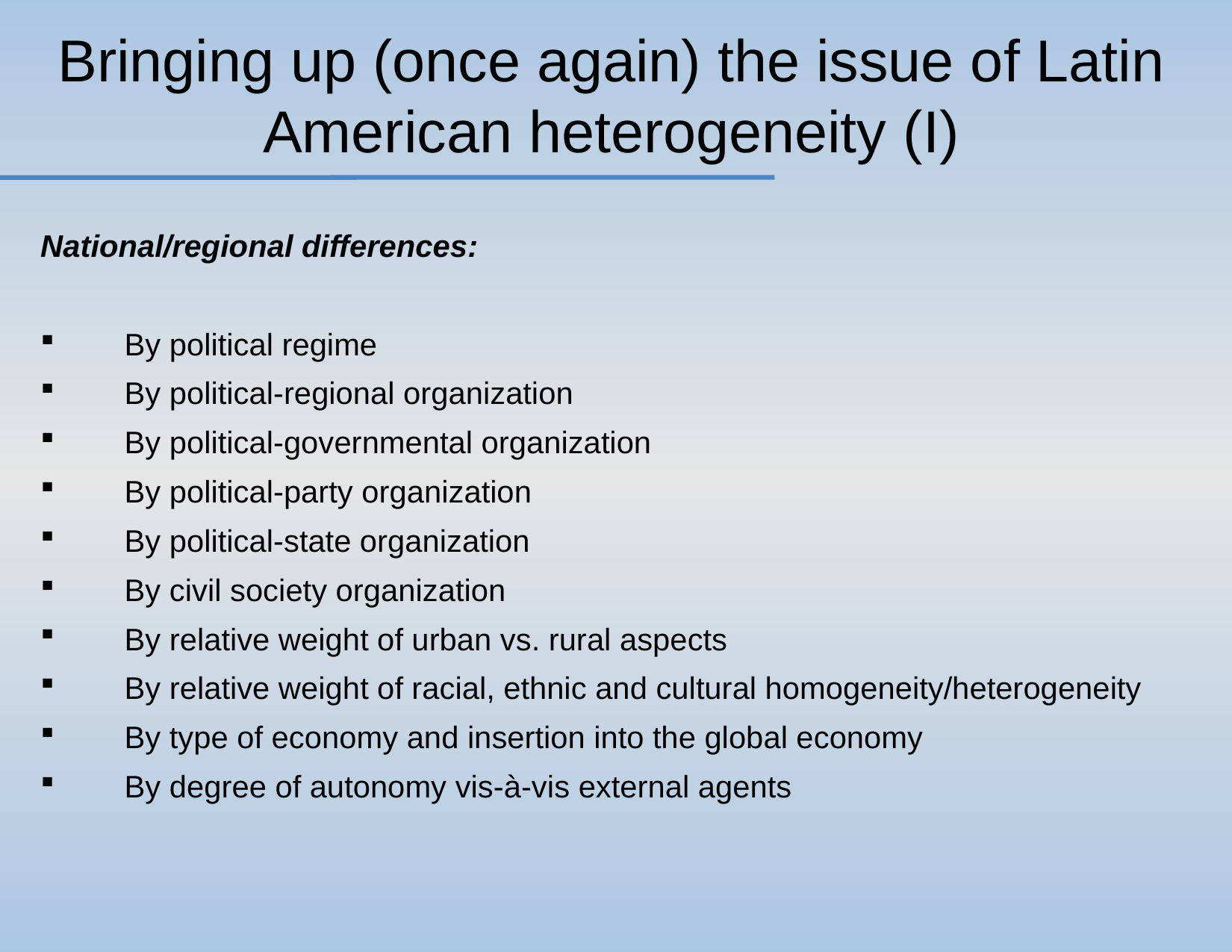

# Bringing up (once again) the issue of Latin American heterogeneity (I)

National/regional differences:

By political regime
By political-regional organization
By political-governmental organization
By political-party organization
By political-state organization
By civil society organization
By relative weight of urban vs. rural aspects
By relative weight of racial, ethnic and cultural homogeneity/heterogeneity
By type of economy and insertion into the global economy
By degree of autonomy vis-à-vis external agents